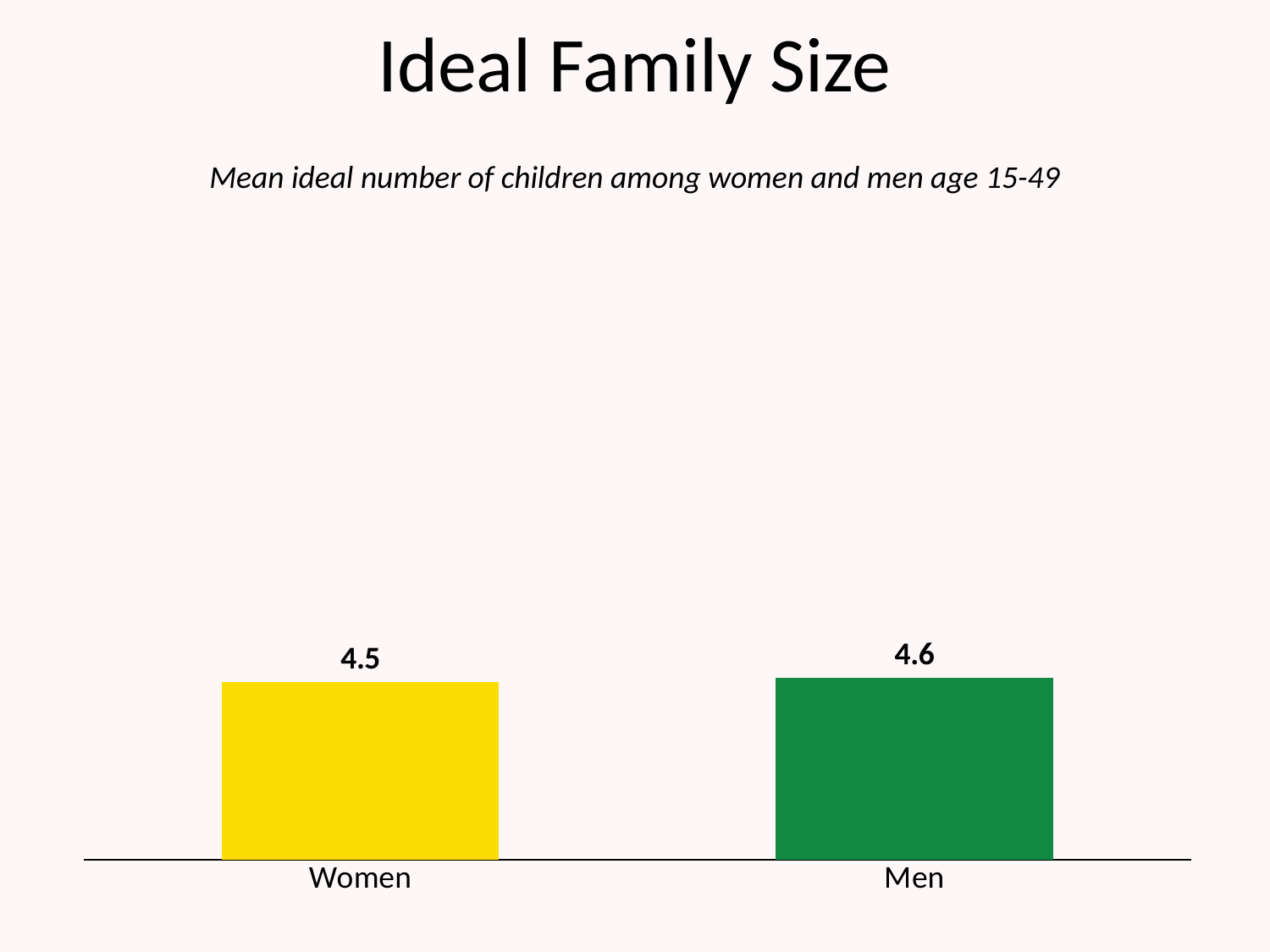

# Ideal Family Size
Mean ideal number of children among women and men age 15-49

### Chart

| Category | Series 1 |
|---|---|
| Women | 4.5 |
| Men | 4.6 |